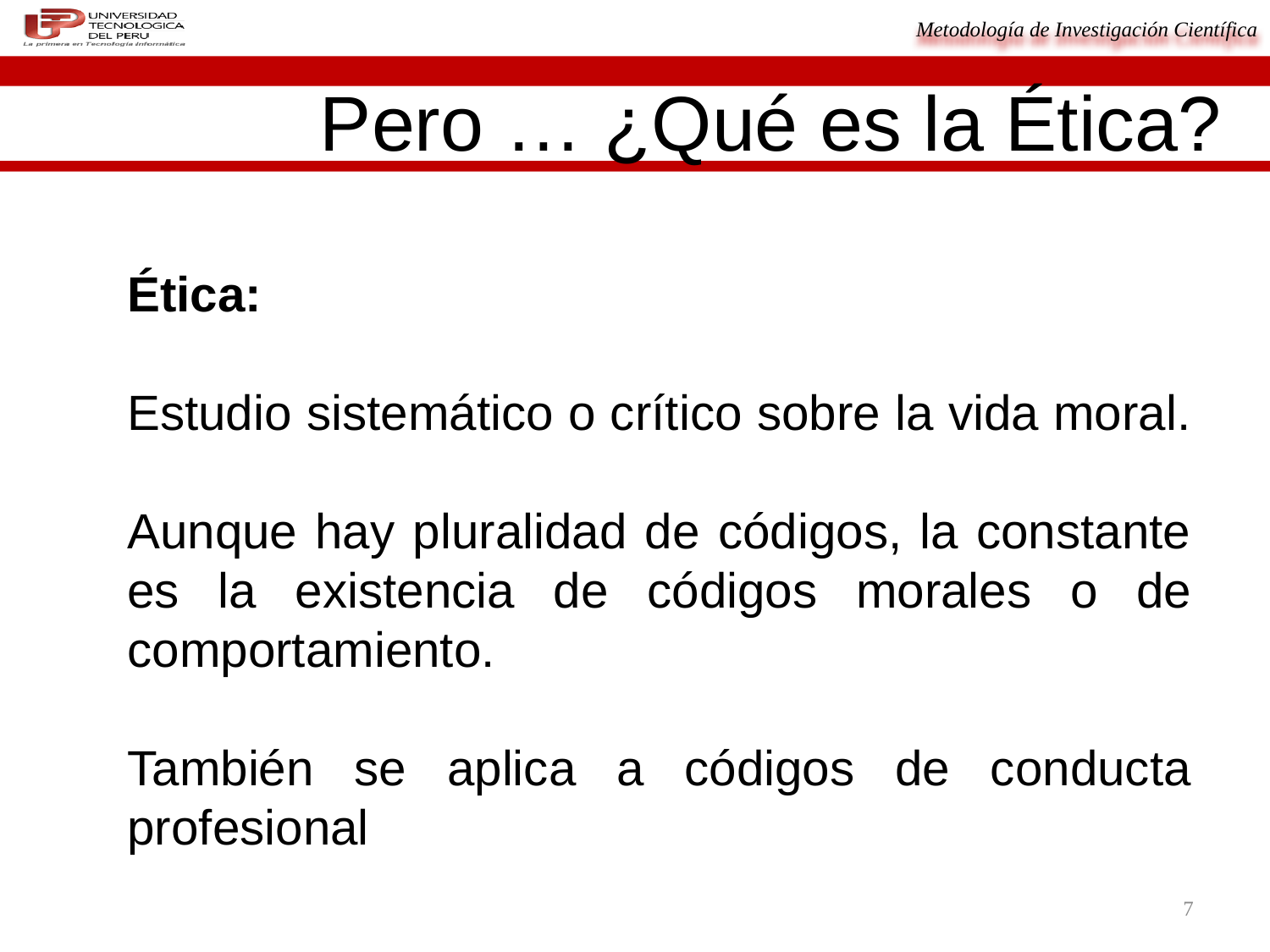

# Pero … ¿Qué es la Ética?
Ética:

Estudio sistemático o crítico sobre la vida moral.

Aunque hay pluralidad de códigos, la constante es la existencia de códigos morales o de comportamiento.

También se aplica a códigos de conducta profesional
7